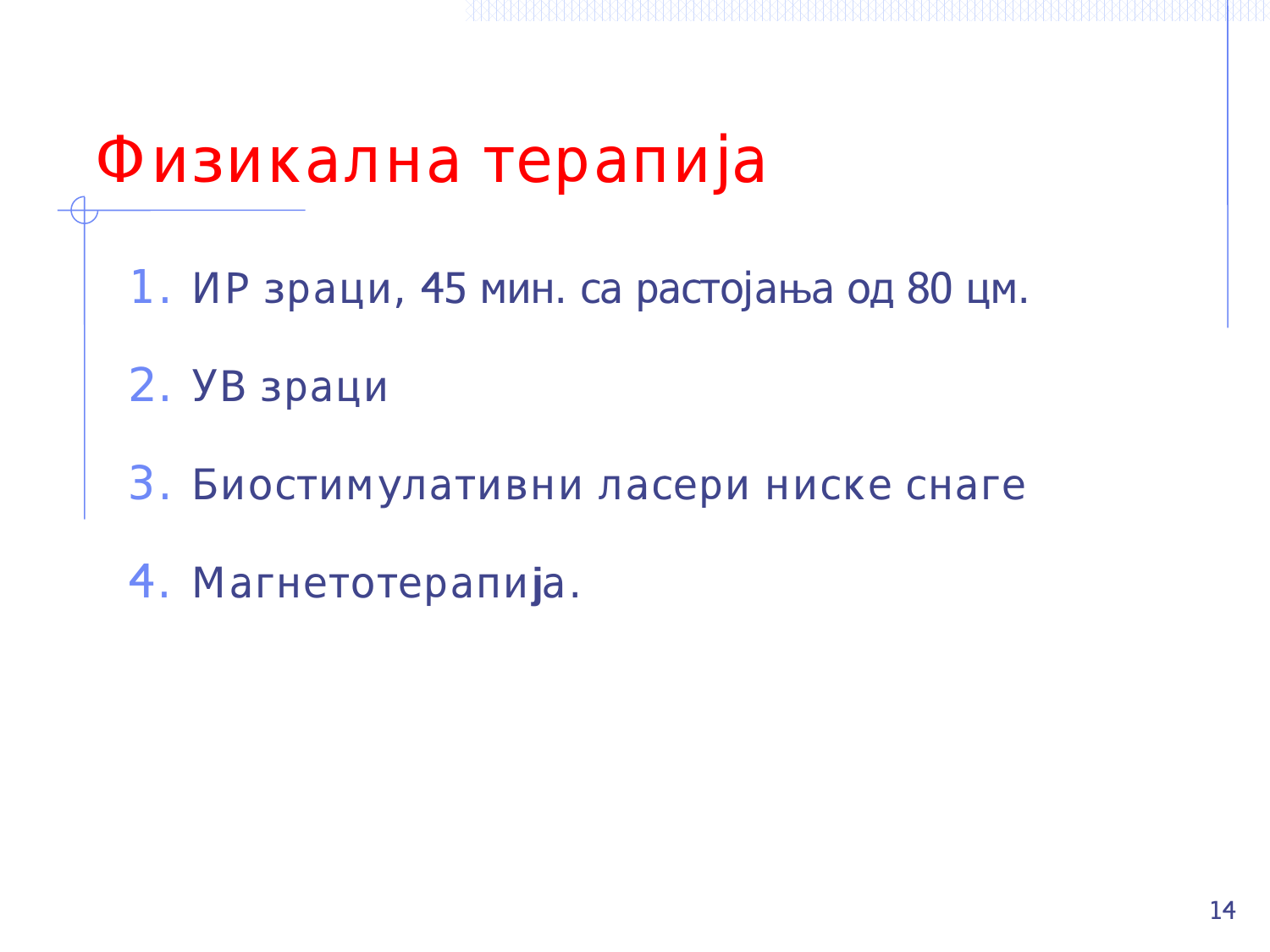

# Физикална терапија
ИР зраци, 45 мин. са растојања од 80 цм.

УВ зраци

Биостимулативни ласери ниске снаге

Магнетотерапија.

14